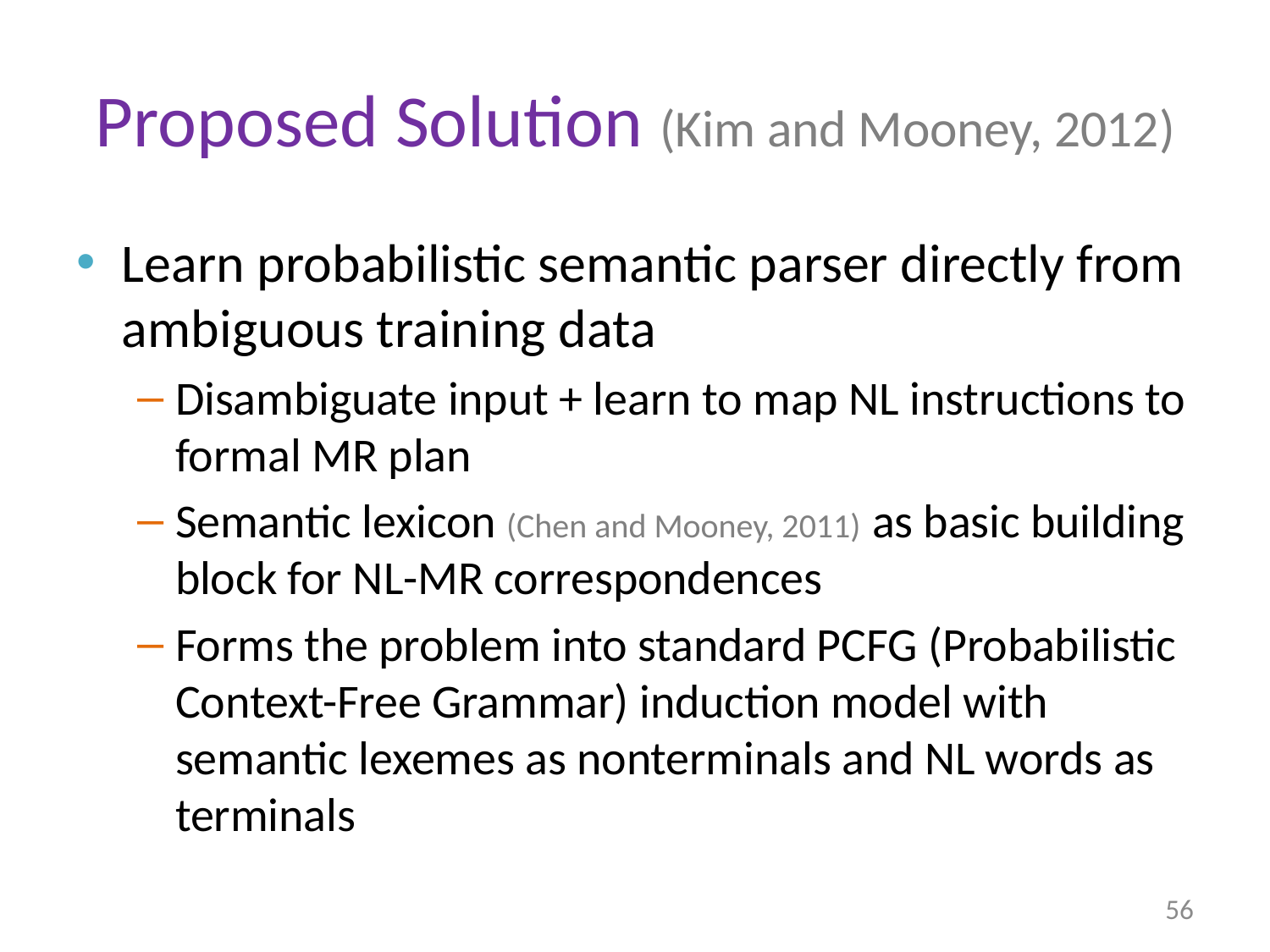

# Proposed Solution (Kim and Mooney, 2012)
Learn probabilistic semantic parser directly from ambiguous training data
Disambiguate input + learn to map NL instructions to formal MR plan
Semantic lexicon (Chen and Mooney, 2011) as basic building block for NL-MR correspondences
Forms the problem into standard PCFG (Probabilistic Context-Free Grammar) induction model with semantic lexemes as nonterminals and NL words as terminals
56